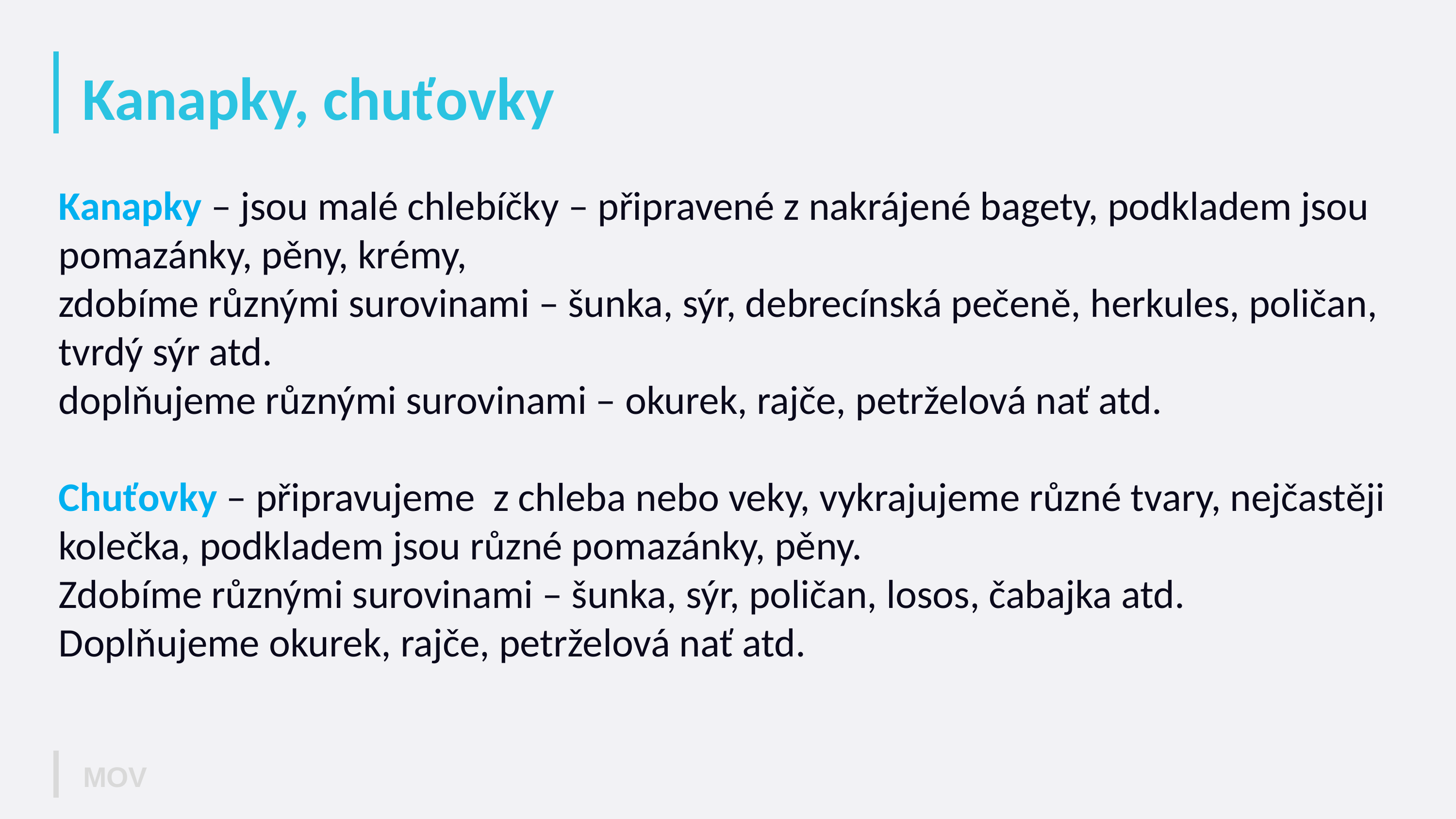

# Kanapky, chuťovky
Kanapky – jsou malé chlebíčky – připravené z nakrájené bagety, podkladem jsou pomazánky, pěny, krémy,
zdobíme různými surovinami – šunka, sýr, debrecínská pečeně, herkules, poličan, tvrdý sýr atd.
doplňujeme různými surovinami – okurek, rajče, petrželová nať atd.

Chuťovky – připravujeme  z chleba nebo veky, vykrajujeme různé tvary, nejčastěji kolečka, podkladem jsou různé pomazánky, pěny.
Zdobíme různými surovinami – šunka, sýr, poličan, losos, čabajka atd.
Doplňujeme okurek, rajče, petrželová nať atd.